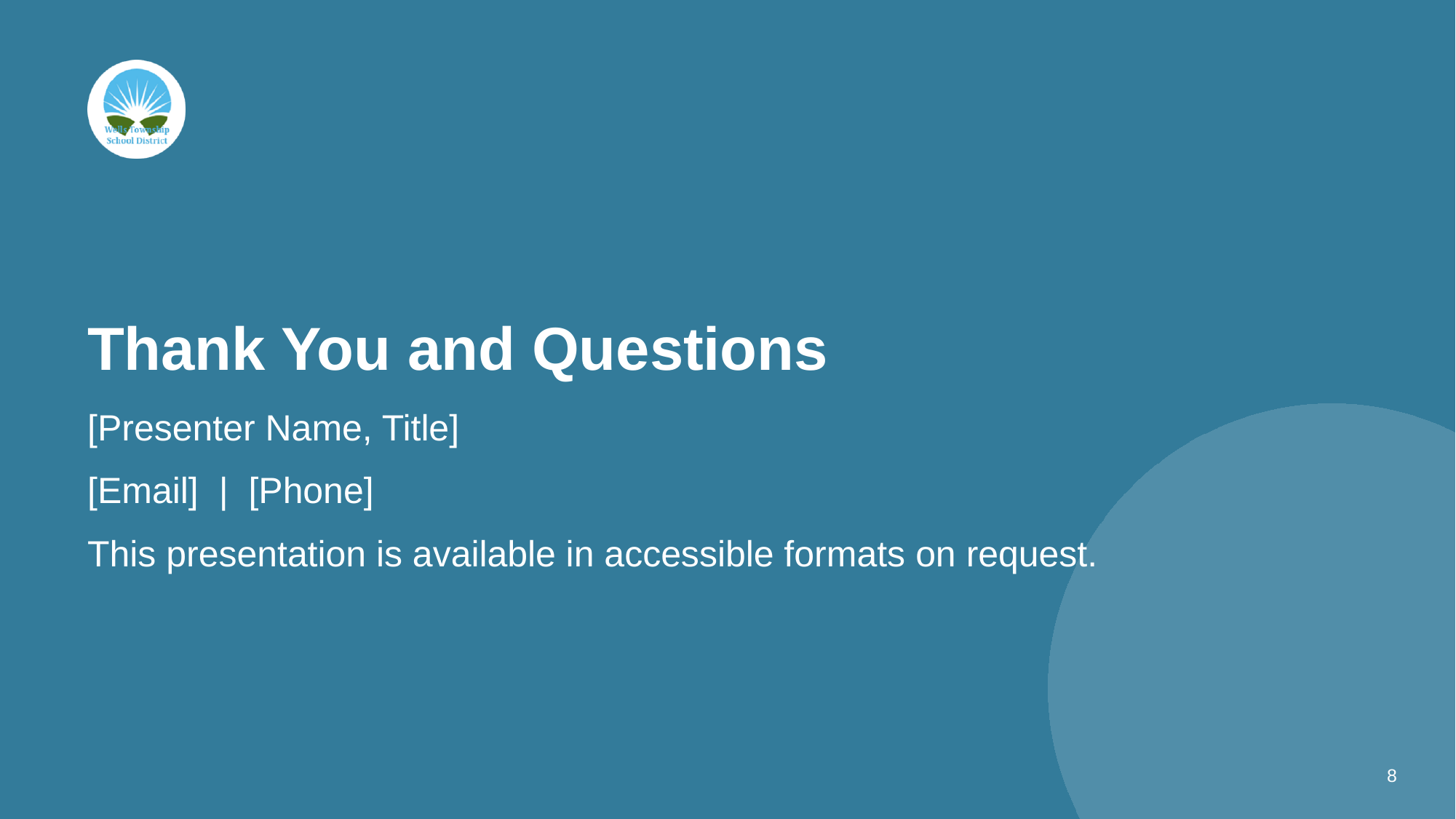

Thank You and Questions
[Presenter Name, Title]
[Email]  |  [Phone]
This presentation is available in accessible formats on request.
8